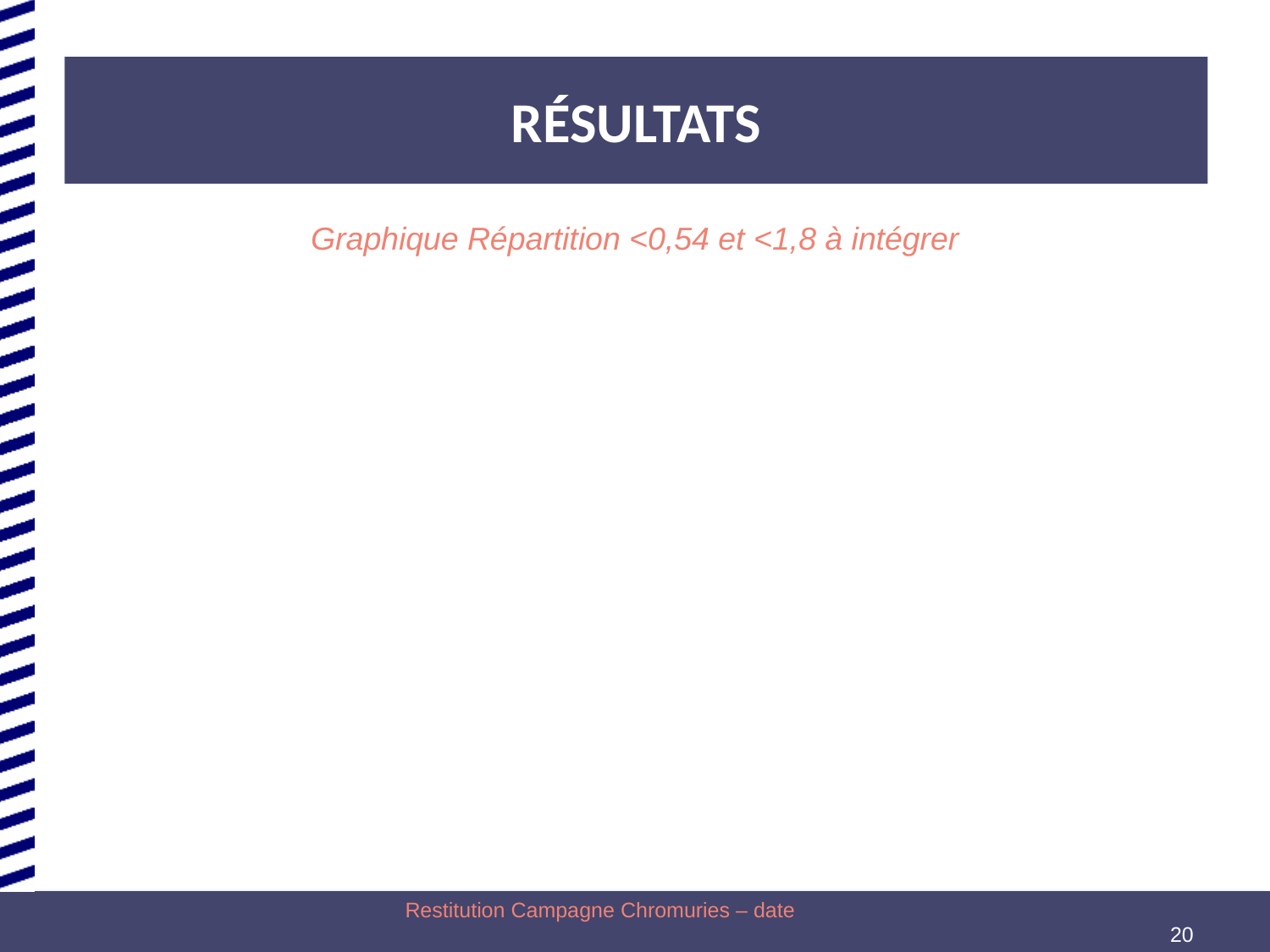

# Résultats
Graphique Répartition <0,54 et <1,8 à intégrer

Restitution Campagne Chromuries – date
20